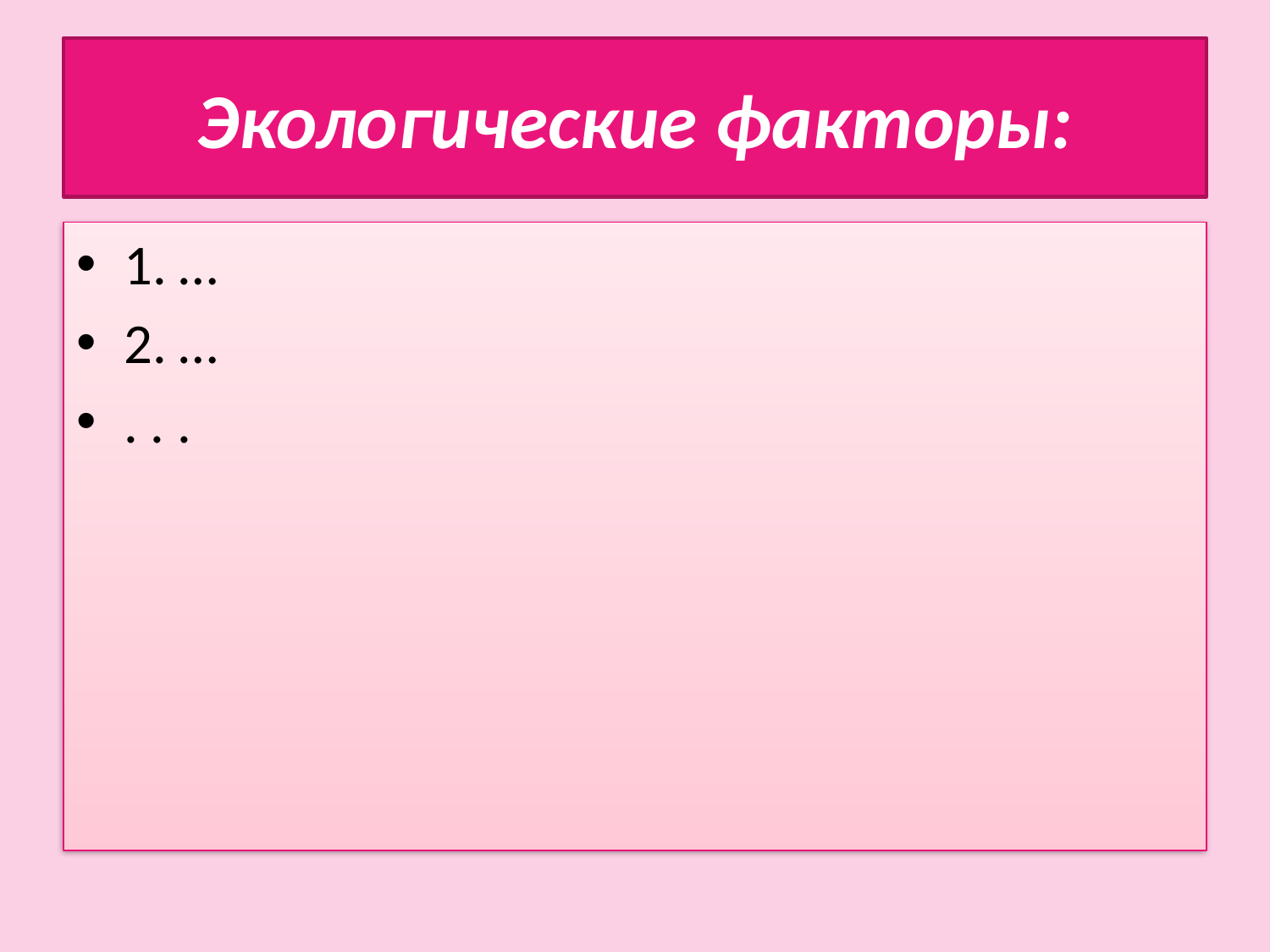

# Экологические факторы:
1. …
2. …
. . .